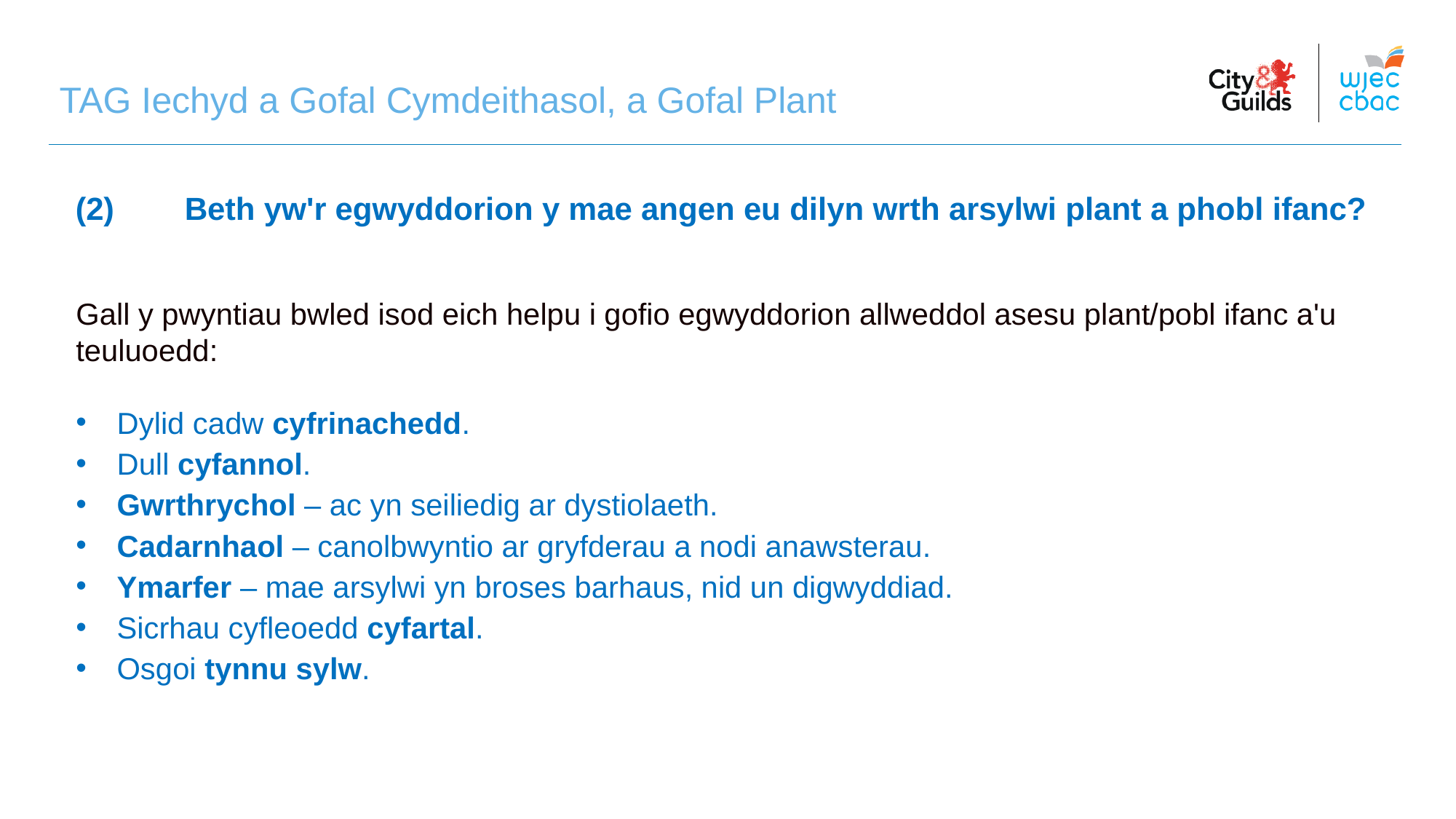

TAG Iechyd a Gofal Cymdeithasol, a Gofal Plant
# (2)	Beth yw'r egwyddorion y mae angen eu dilyn wrth arsylwi plant a phobl ifanc?
Gall y pwyntiau bwled isod eich helpu i gofio egwyddorion allweddol asesu plant/pobl ifanc a'u teuluoedd:

Dylid cadw cyfrinachedd.
Dull cyfannol.
Gwrthrychol – ac yn seiliedig ar dystiolaeth.
Cadarnhaol – canolbwyntio ar gryfderau a nodi anawsterau.
Ymarfer – mae arsylwi yn broses barhaus, nid un digwyddiad.
Sicrhau cyfleoedd cyfartal.
Osgoi tynnu sylw.